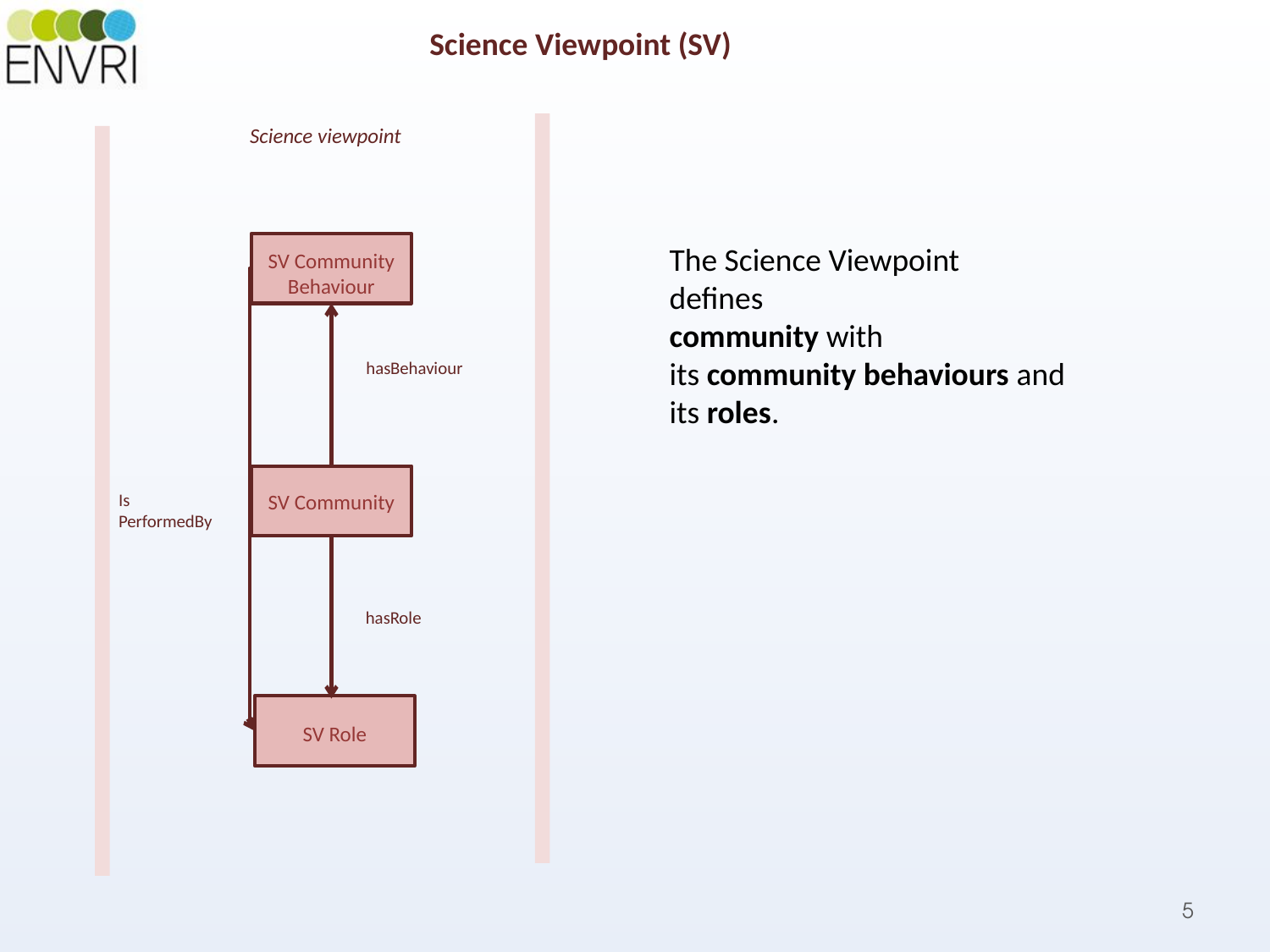

Science Viewpoint (SV)

Science viewpoint

SV Community
Behaviour

The Science Viewpoint
defines
community with
its community behaviours and
its roles.

hasBehaviour
SV Community
Is
PerformedBy
hasRole

SV Role

5